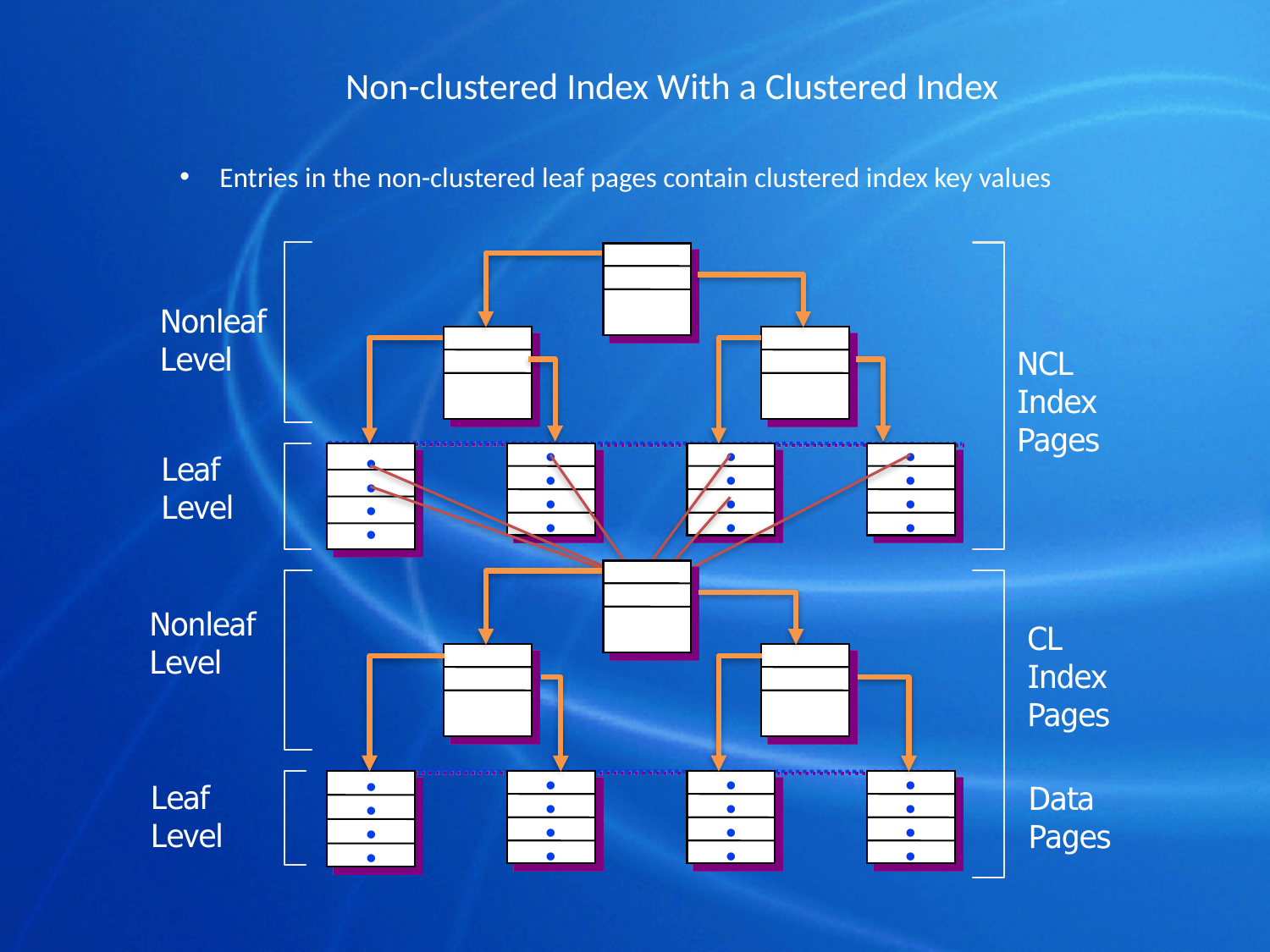

# Non-clustered Index With a Clustered Index
Entries in the non-clustered leaf pages contain clustered index key values

Nonleaf
Level

NCL
Index
Pages

Leaf
Level

.
.
.
.

.
.
.
.

.
.
.
.

.
.
.
.

Nonleaf
Level
CL
Index
Pages

Leaf
Level

.
.
.
.

.
.
.
.

.
.
.
.

.
.
.
.

Data
Pages